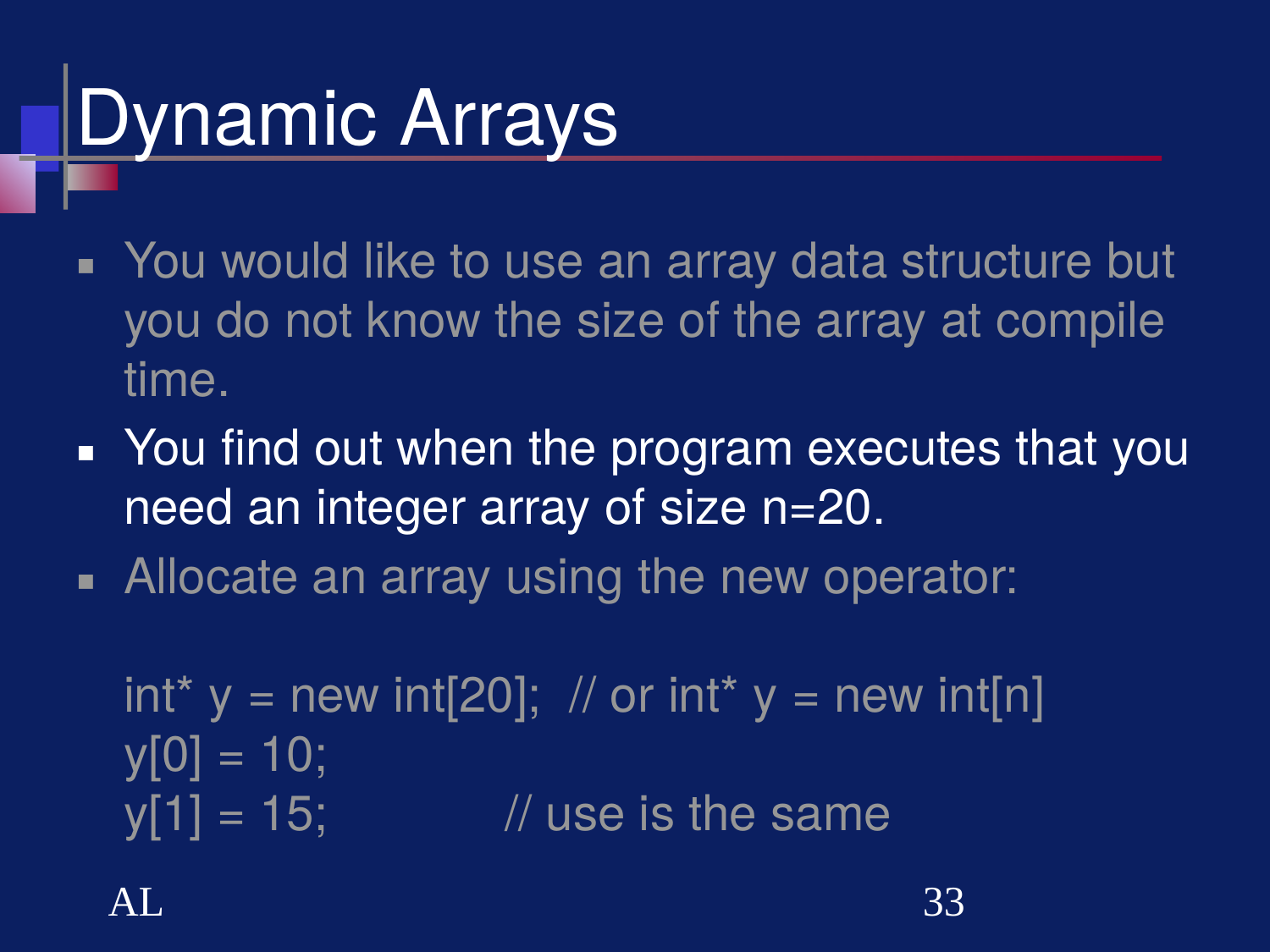

# Dynamic Arrays
You would like to use an array data structure but you do not know the size of the array at compile time.
You find out when the program executes that you need an integer array of size n=20.
Allocate an array using the new operator:
int* y = new int[20];  // or int* y = new int[n]
y[0] = 10;
y[1] = 15;		// use is the same
AL
33